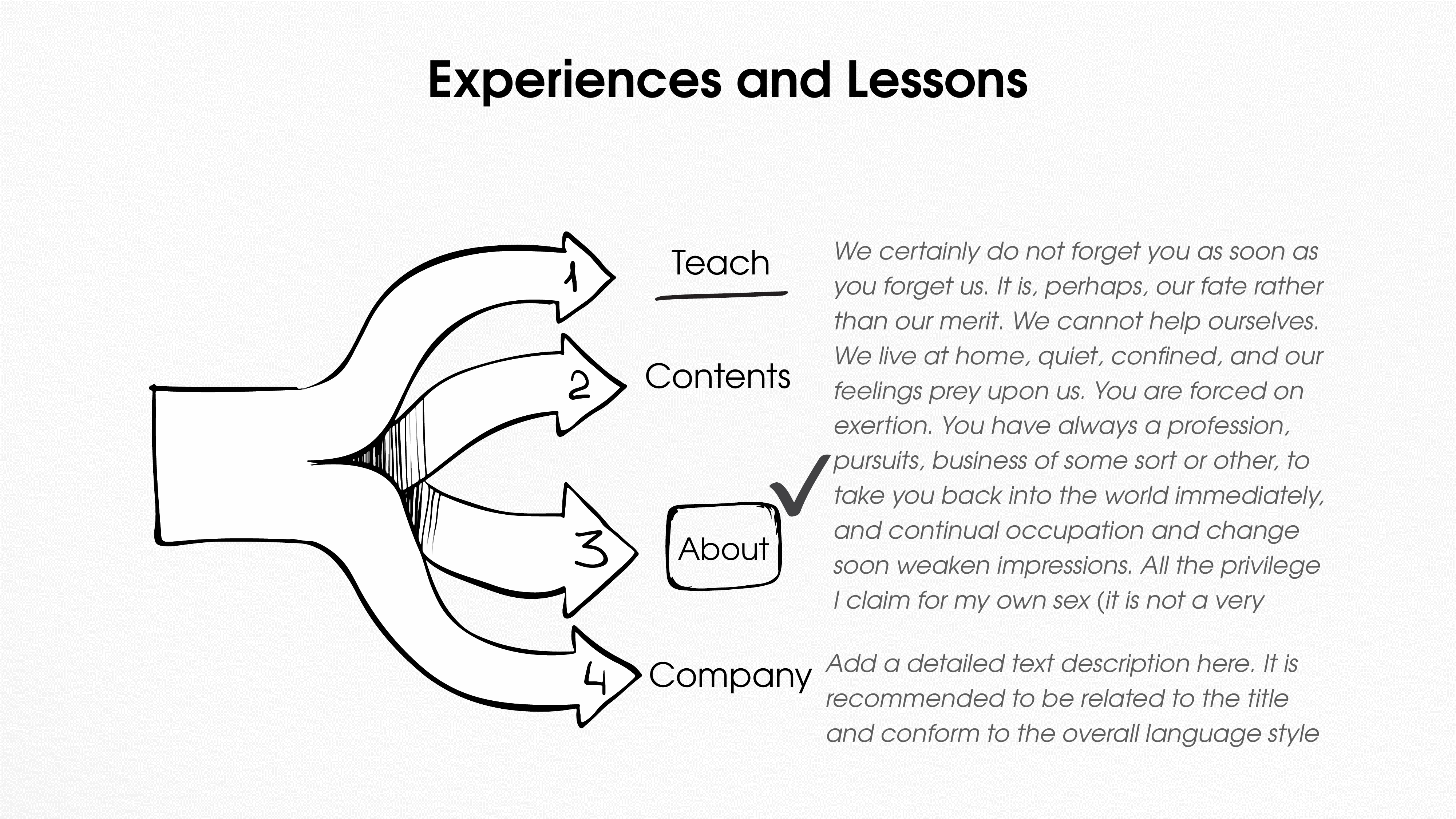

Experiences and Lessons

We certainly do not forget you as soon as you forget us. It is, perhaps, our fate rather than our merit. We cannot help ourselves. We live at home, quiet, confined, and our feelings prey upon us. You are forced on exertion. You have always a profession, pursuits, business of some sort or other, to take you back into the world immediately, and continual occupation and change soon weaken impressions. All the privilege I claim for my own sex (it is not a very

Teach

Contents

About
Add a detailed text description here. It is recommended to be related to the title and conform to the overall language style
Company